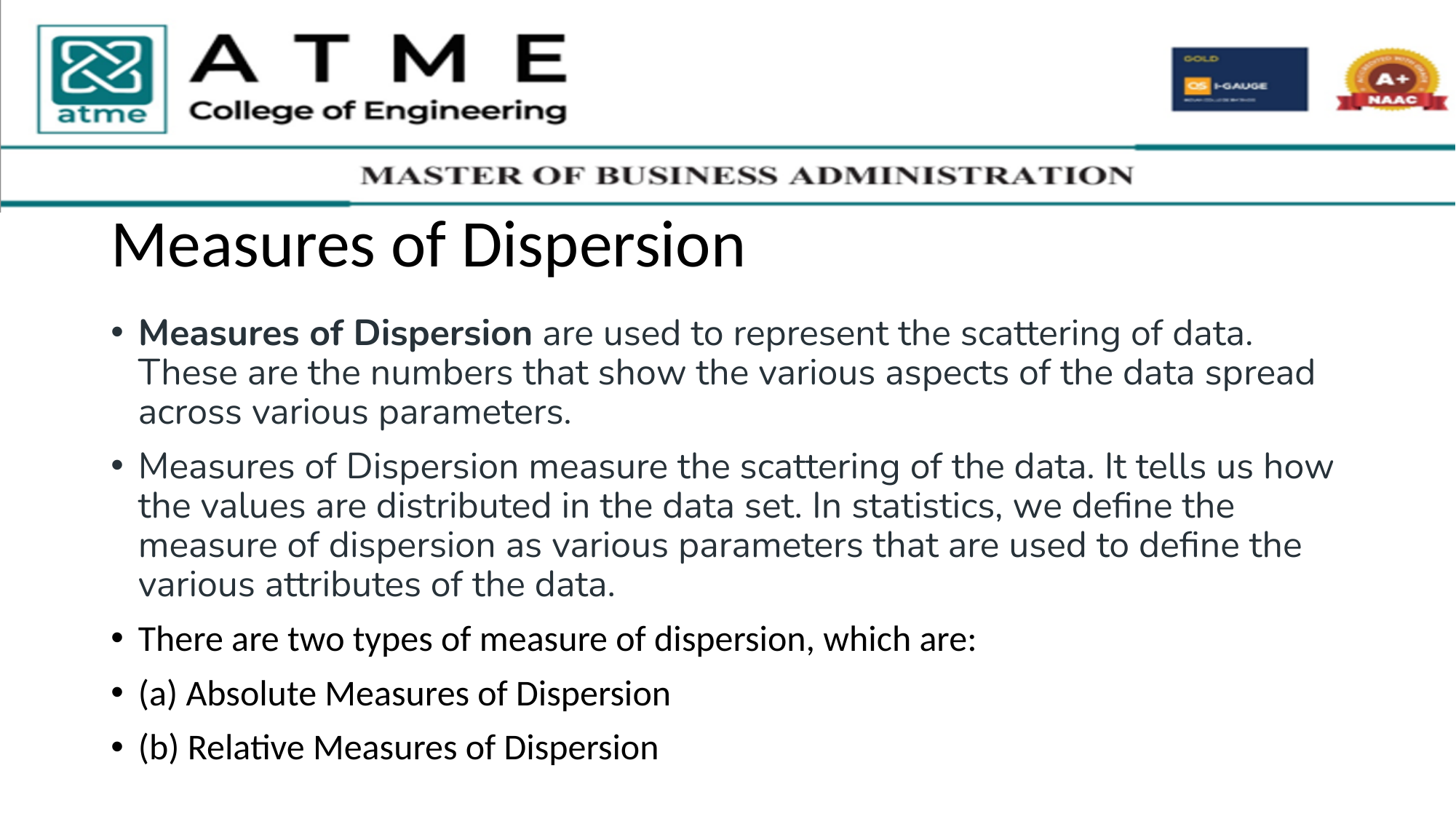

# Measures of Dispersion
Measures of Dispersion are used to represent the scattering of data. These are the numbers that show the various aspects of the data spread across various parameters.
Measures of Dispersion measure the scattering of the data. It tells us how the values are distributed in the data set. In statistics, we define the measure of dispersion as various parameters that are used to define the various attributes of the data.
There are two types of measure of dispersion, which are:
(a) Absolute Measures of Dispersion
(b) Relative Measures of Dispersion